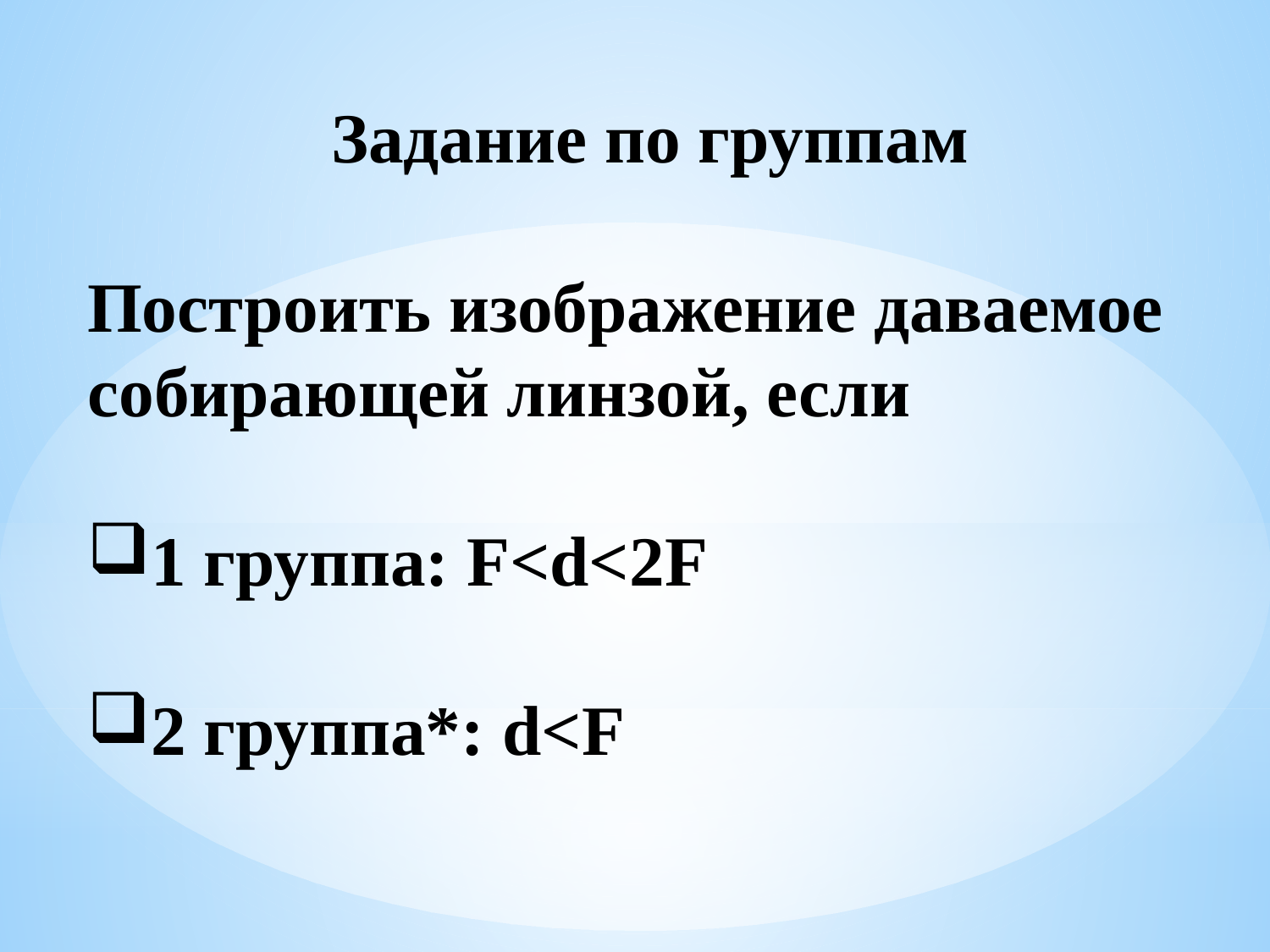

Задание по группам

Построить изображение даваемое собирающей линзой, если

1 группа: F<d<2F

2 группа*: d<F